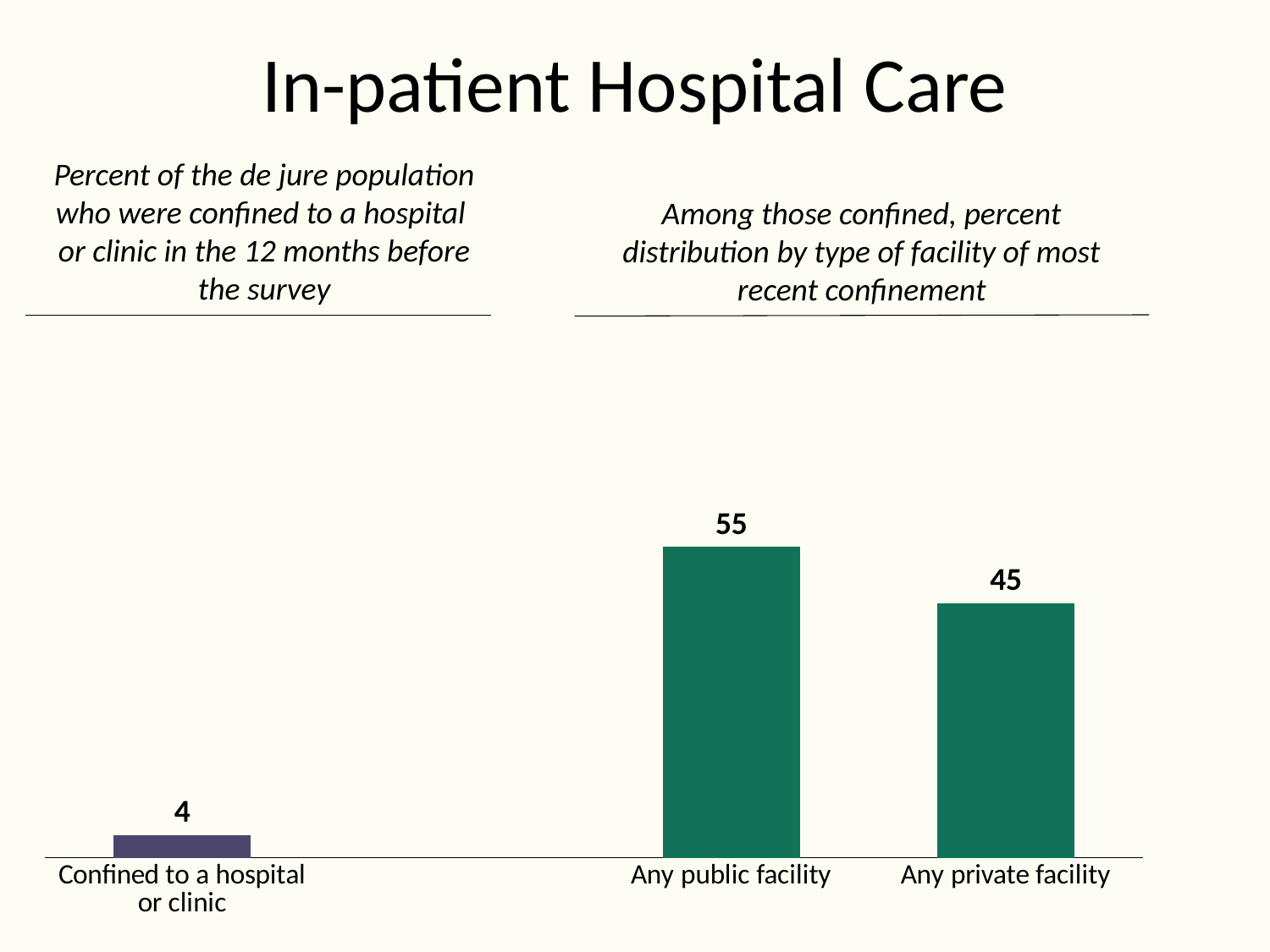

# In-patient Hospital Care
Percent of the de jure population who were confined to a hospital
or clinic in the 12 months before the survey

### Chart

| Category | Women |
|---|---|
| Confined to a hospital or clinic | 4.0 |
|  | None |
| Any public facility | 55.0 |
| Any private facility | 45.0 |
Among those confined, percent distribution by type of facility of most recent confinement